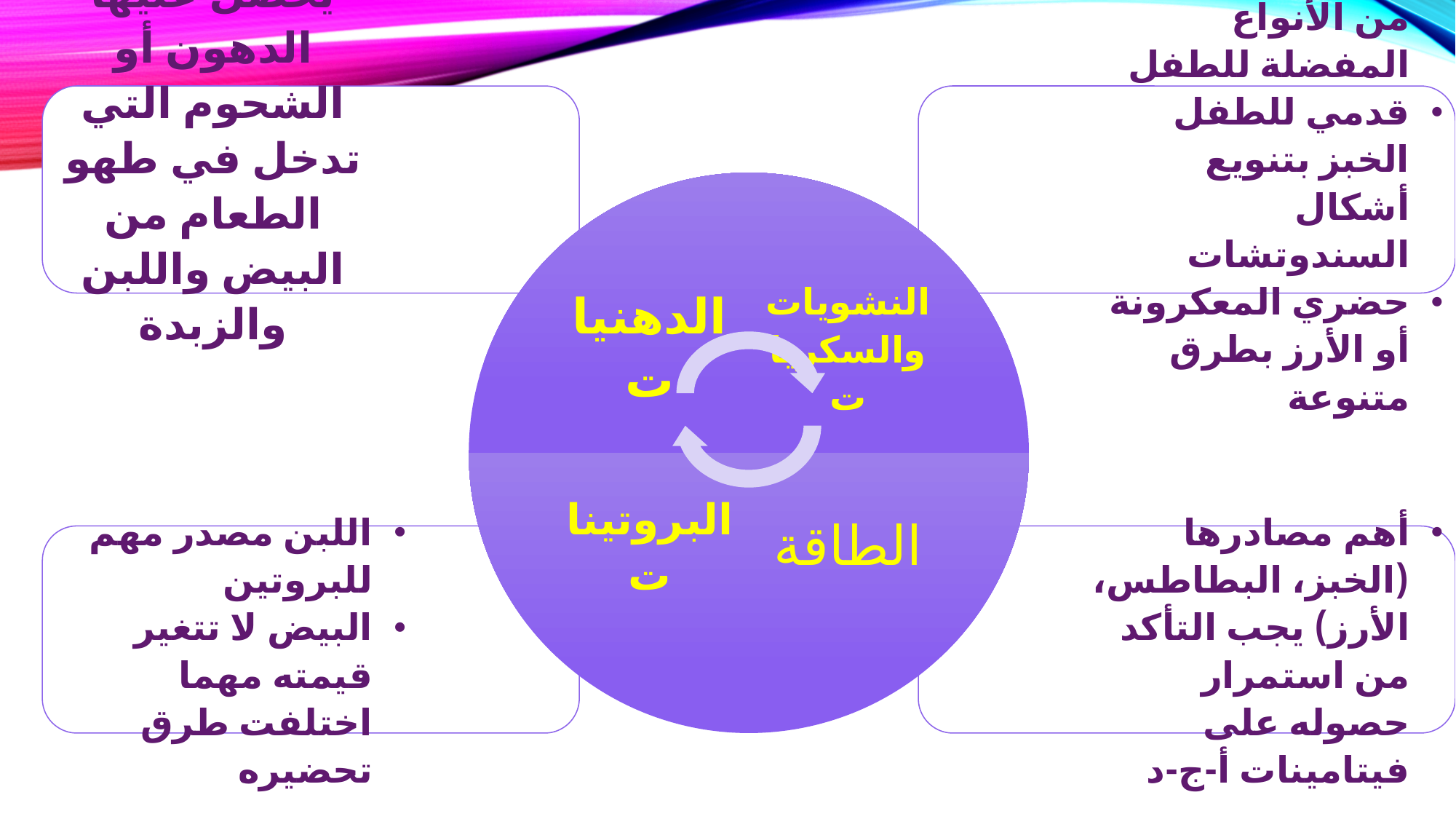

الدهنيات
يحصل عليها الدهون أو الشحوم التي تدخل في طهو الطعام من البيض واللبن والزبدة
النشويات والسكريات
الطاقة
البروتينات
اللبن مصدر مهم للبروتين
قدمي للطفل الخبز بتنويع أشكال السندوتشات
#